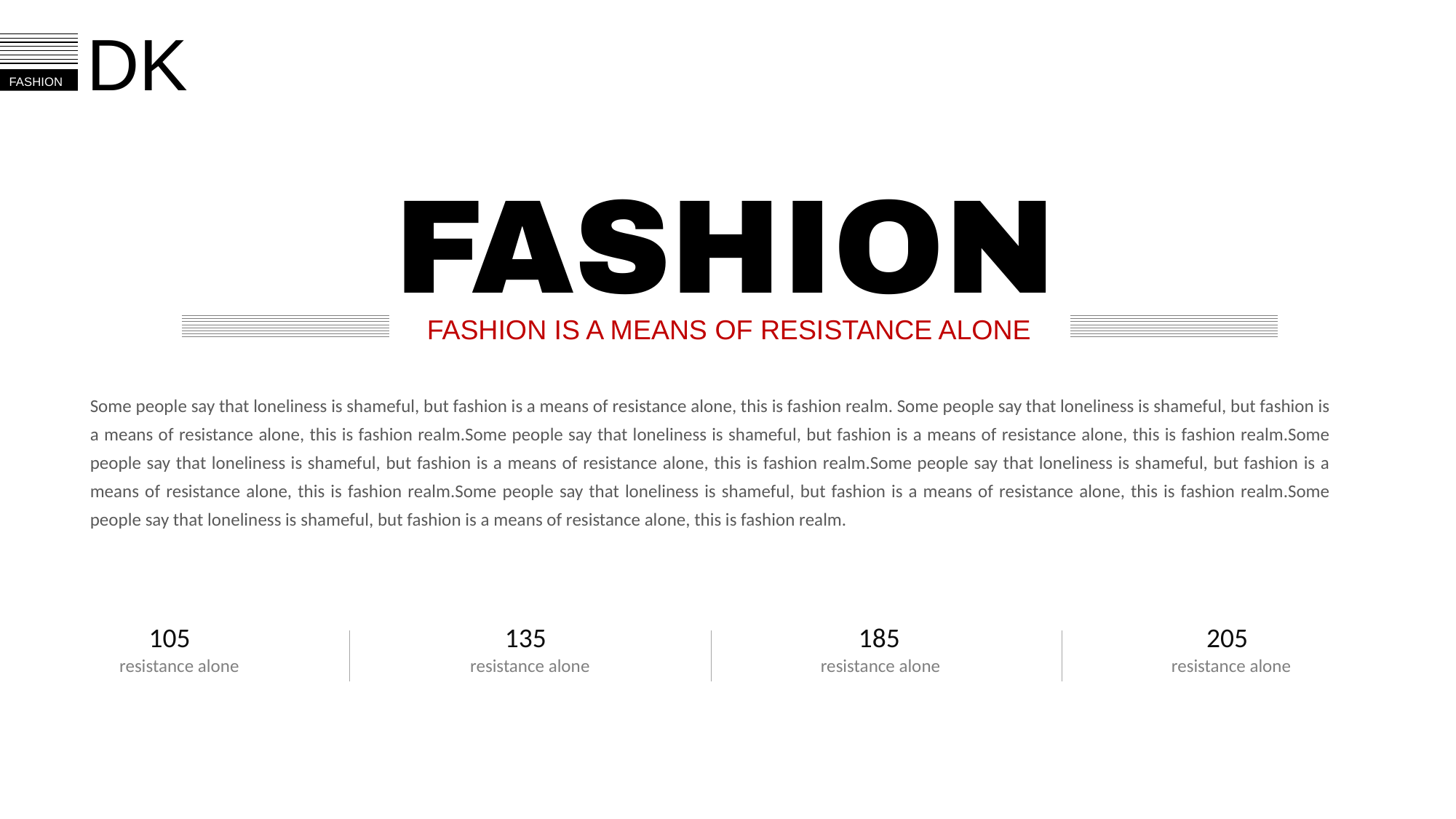

# DK
FASHION
FASHION IS A MEANS OF RESISTANCE ALONE
Some people say that loneliness is shameful, but fashion is a means of resistance alone, this is fashion realm. Some people say that loneliness is shameful, but fashion is a means of resistance alone, this is fashion realm.Some people say that loneliness is shameful, but fashion is a means of resistance alone, this is fashion realm.Some people say that loneliness is shameful, but fashion is a means of resistance alone, this is fashion realm.Some people say that loneliness is shameful, but fashion is a means of resistance alone, this is fashion realm.Some people say that loneliness is shameful, but fashion is a means of resistance alone, this is fashion realm.Some people say that loneliness is shameful, but fashion is a means of resistance alone, this is fashion realm.
105
135
185
205
resistance alone
resistance alone
resistance alone
resistance alone